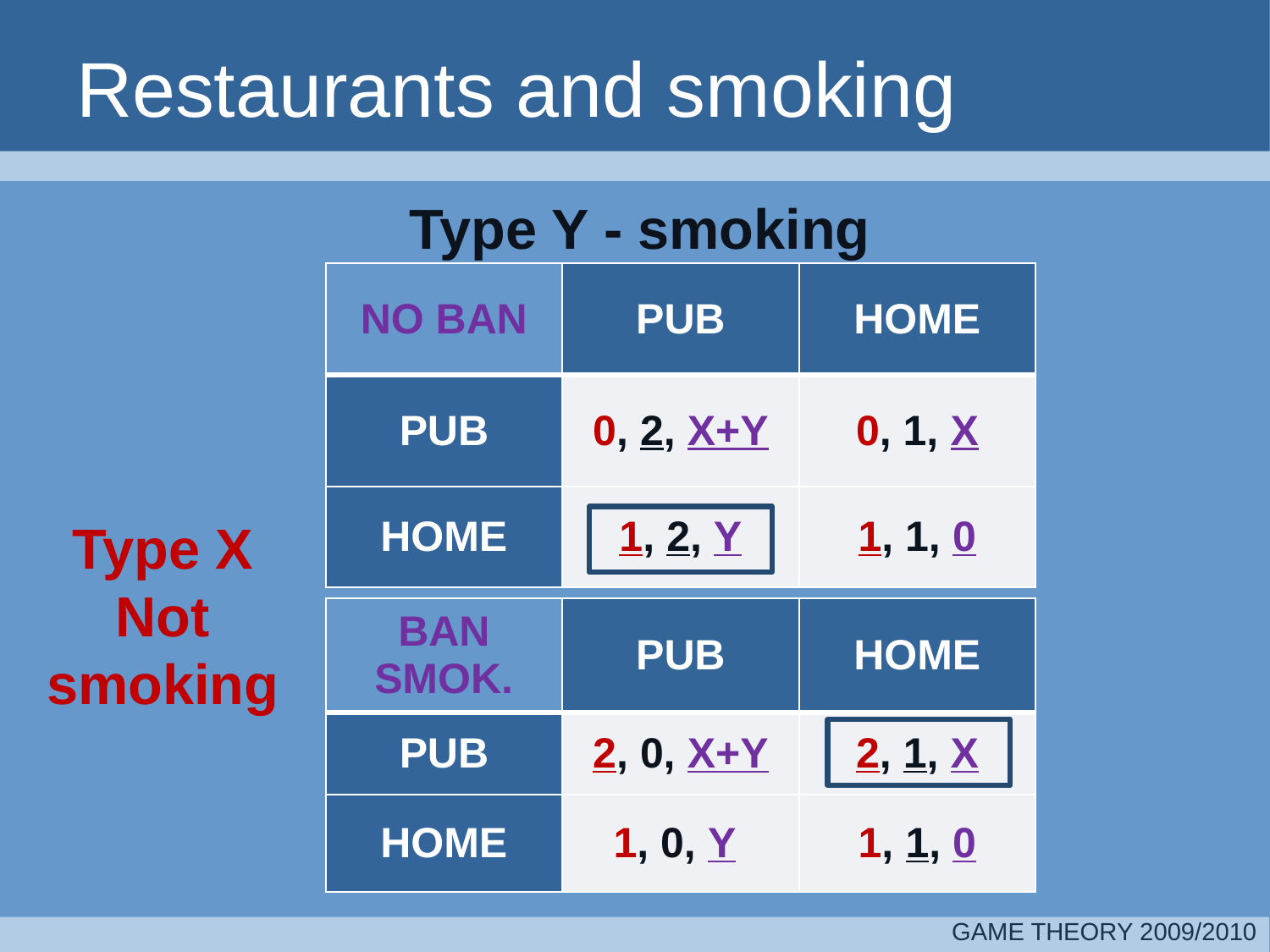

# Restaurants and smoking
Type Y - smoking
| NO BAN | PUB | HOME |
| --- | --- | --- |
| PUB | 0, 2, X+Y | 0, 1, X |
| HOME | 1, 2, Y | 1, 1, 0 |
Type X
Not smoking

| BAN SMOK. | PUB | HOME |
| --- | --- | --- |
| PUB | 2, 0, X+Y | 2, 1, X |
| HOME | 1, 0, Y | 1, 1, 0 |

GAME THEORY 2009/2010